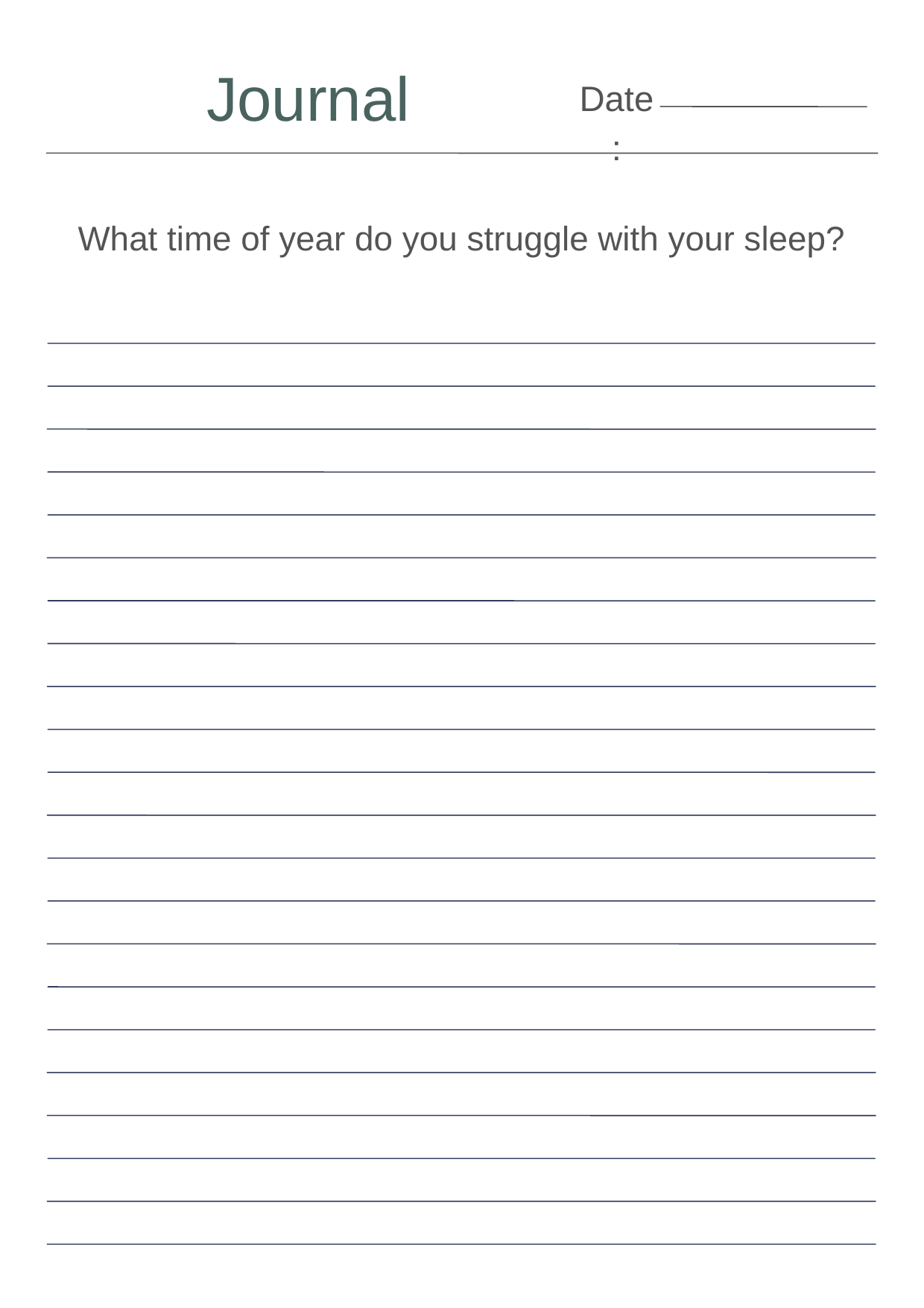

Journal
Date:

What time of year do you struggle with your sleep?